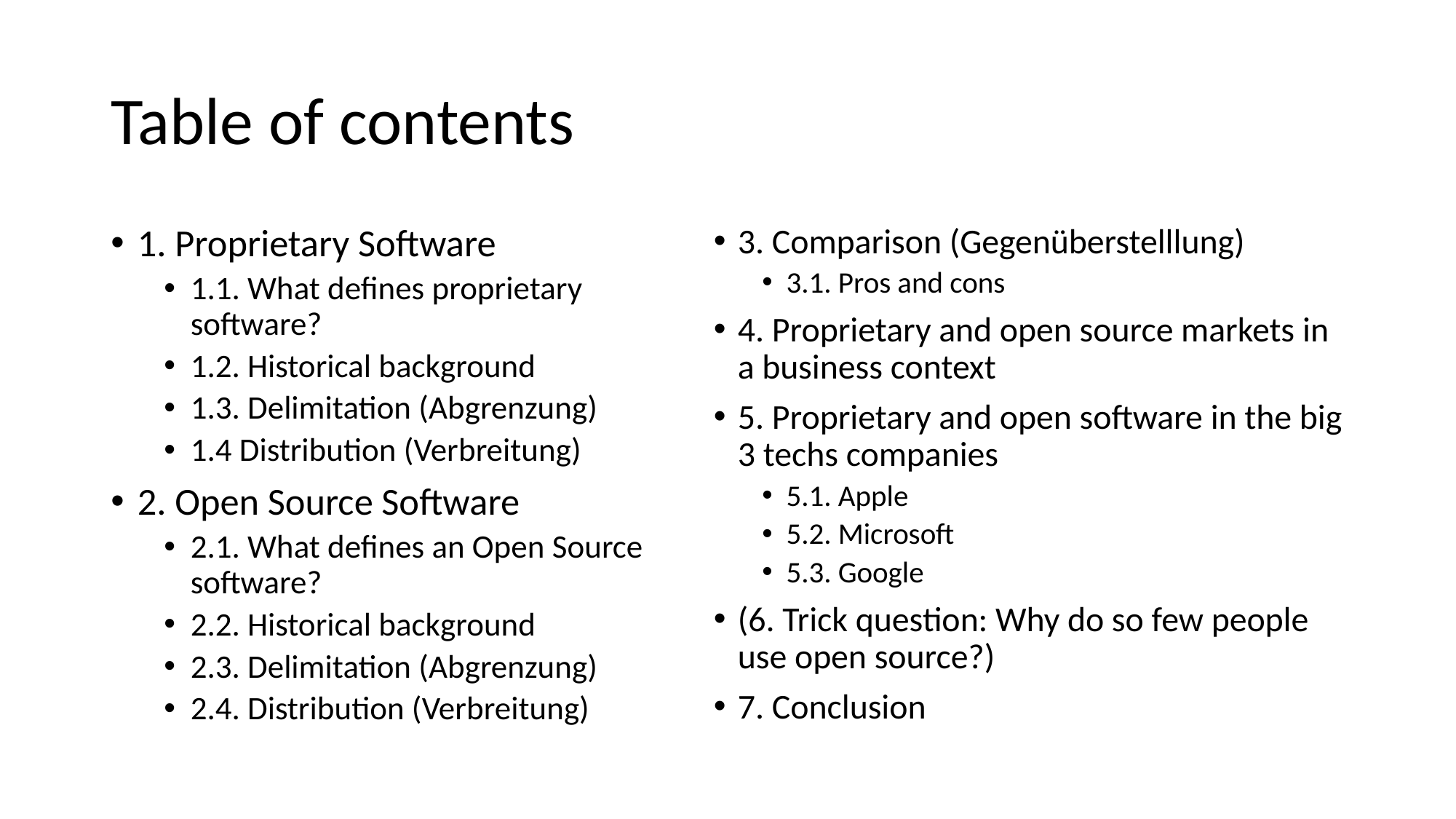

# Table of contents
1. Proprietary Software
1.1. What defines proprietary software?
1.2. Historical background
1.3. Delimitation (Abgrenzung)
1.4 Distribution (Verbreitung)
2. Open Source Software
2.1. What defines an Open Source software?
2.2. Historical background
2.3. Delimitation (Abgrenzung)
2.4. Distribution (Verbreitung)

3. Comparison (Gegenüberstelllung)
3.1. Pros and cons
4. Proprietary and open source markets in a business context
5. Proprietary and open software in the big 3 techs companies
5.1. Apple
5.2. Microsoft
5.3. Google
(6. Trick question: Why do so few people use open source?)
7. Conclusion